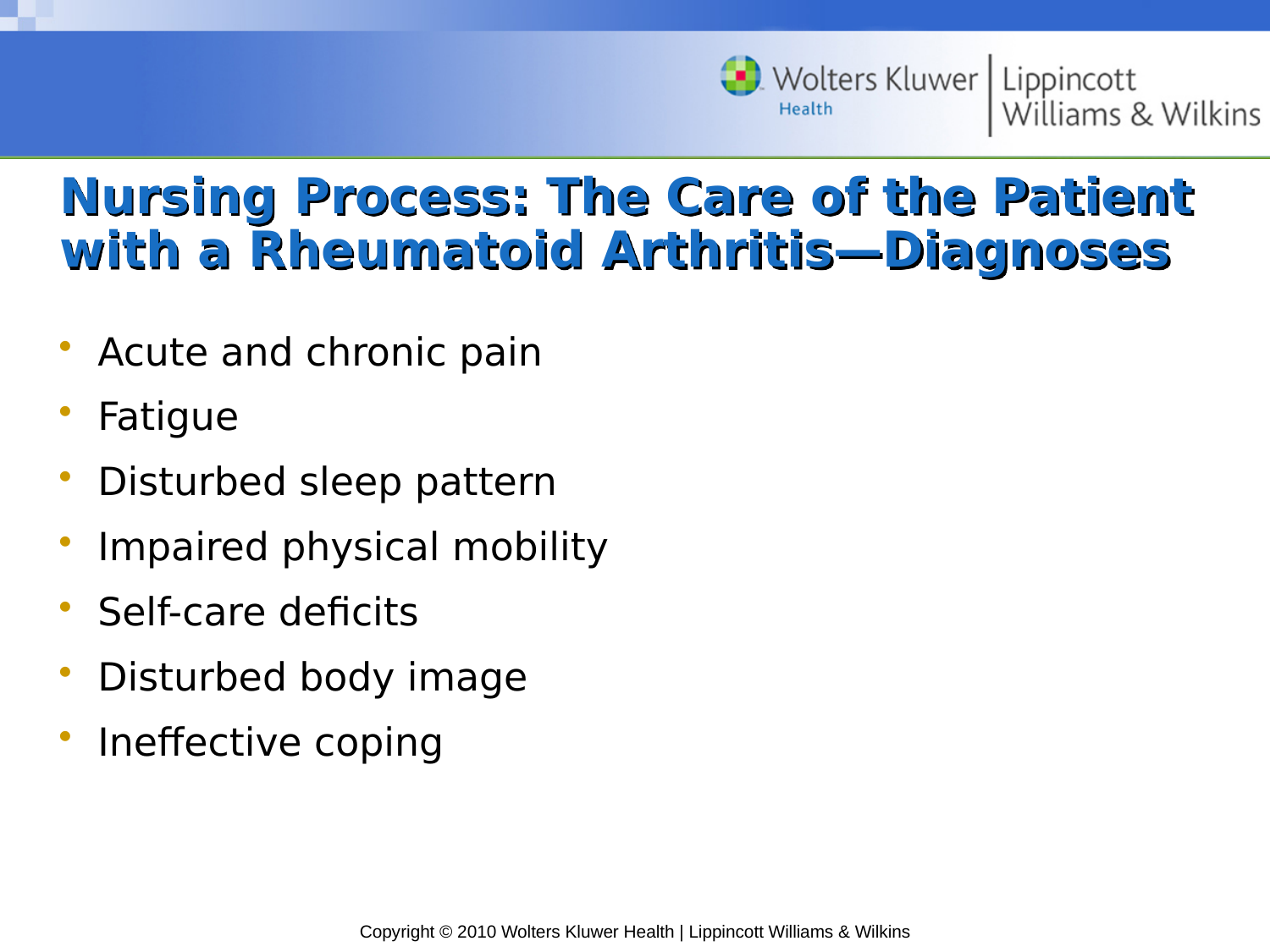

# Nursing Process: The Care of the Patient with a Rheumatoid Arthritis—Diagnoses
Acute and chronic pain
Fatigue
Disturbed sleep pattern
Impaired physical mobility
Self-care deficits
Disturbed body image
Ineffective coping